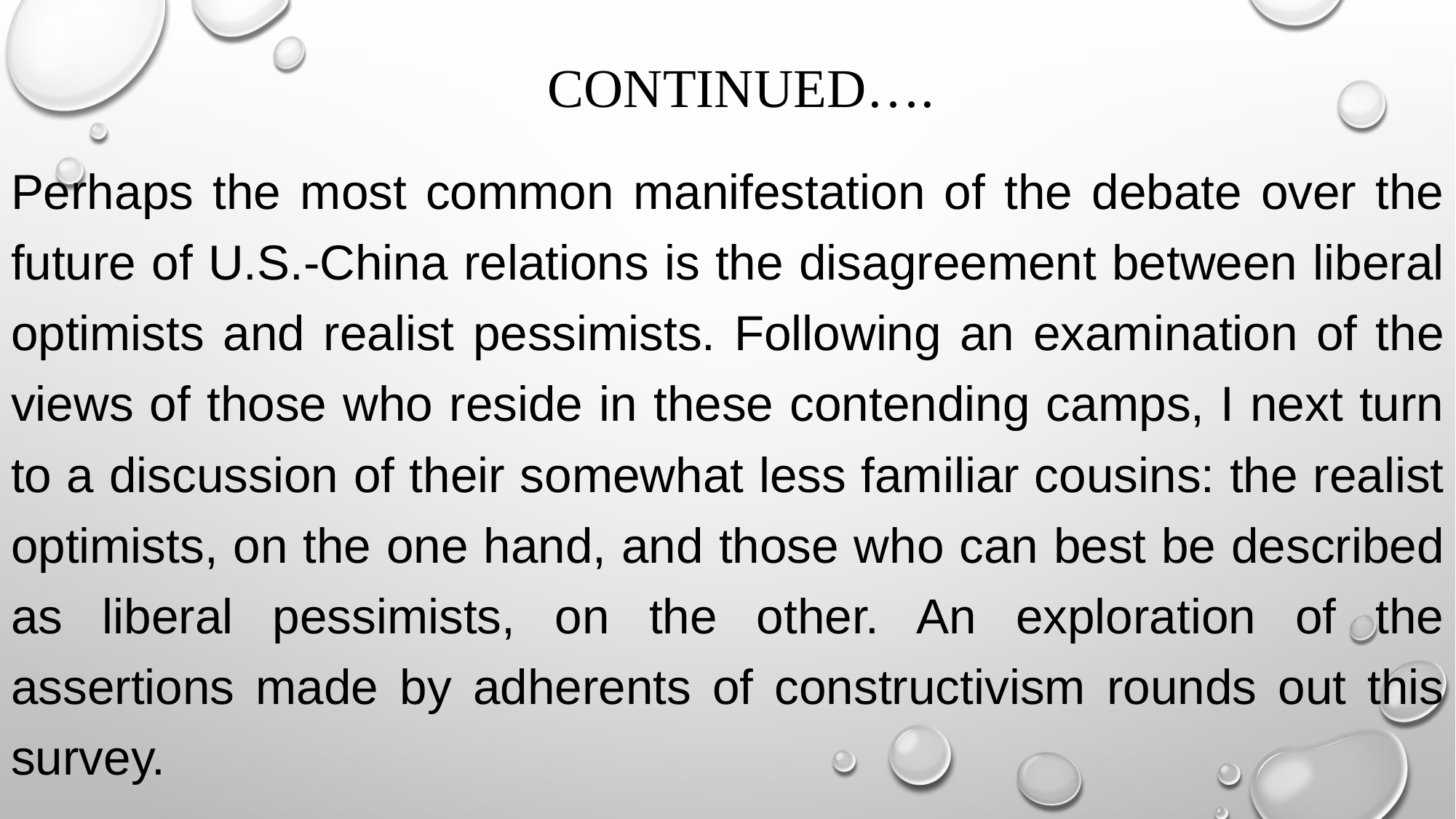

# continued….
Perhaps the most common manifestation of the debate over the future of U.S.-China relations is the disagreement between liberal optimists and realist pessimists. Following an examination of the views of those who reside in these contending camps, I next turn to a discussion of their somewhat less familiar cousins: the realist optimists, on the one hand, and those who can best be described as liberal pessimists, on the other. An exploration of the assertions made by adherents of constructivism rounds out this survey.